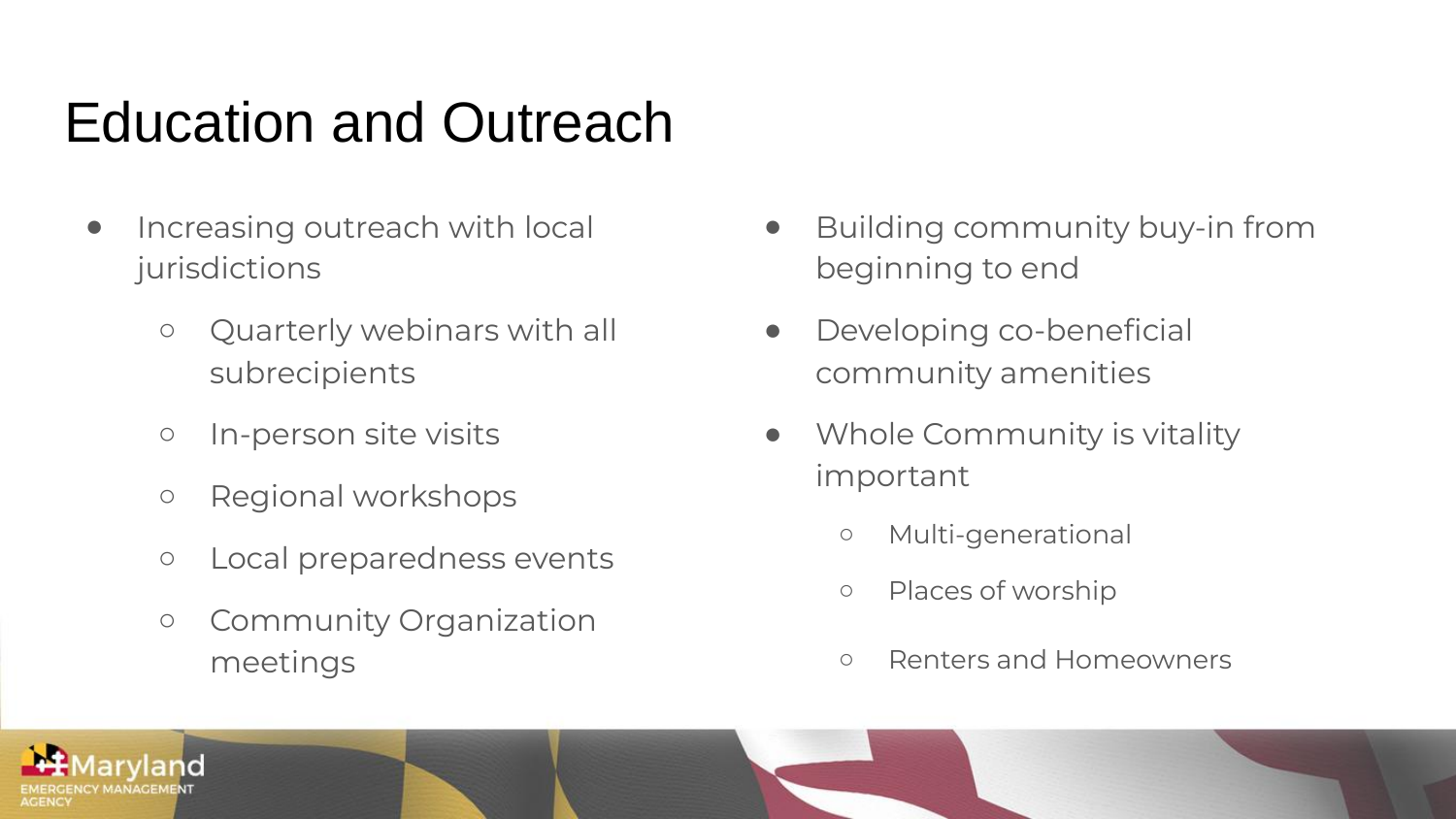

# Education and Outreach
Increasing outreach with local jurisdictions
Quarterly webinars with all subrecipients
In-person site visits
Regional workshops
Local preparedness events
Community Organization meetings
Building community buy-in from beginning to end
Developing co-beneficial community amenities
Whole Community is vitality important
Multi-generational
Places of worship
Renters and Homeowners